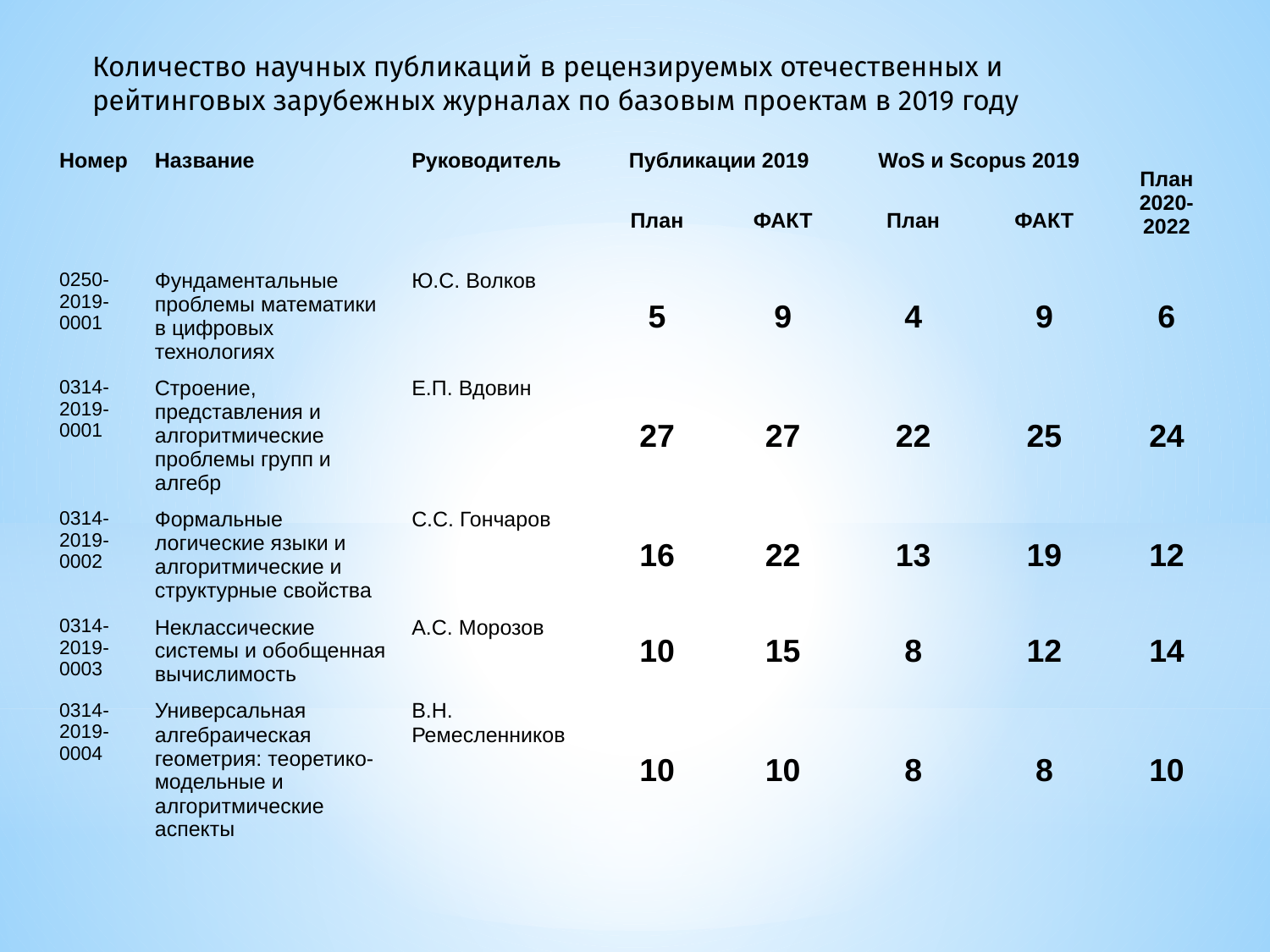

# Количество научных публикаций в рецензируемых отечественных и рейтинговых зарубежных журналах по базовым проектам в 2019 году
| Номер | Название | Руководитель | Публикации 2019 |  | WoS и Scopus 2019 |  | План 2020- 2022 |
| --- | --- | --- | --- | --- | --- | --- | --- |
|  |  |  | План | ФАКТ | План | ФАКТ |  |
| 0250- 2019- 0001 | Фундаментальные проблемы математики в цифровых технологиях | Ю.С. Волков | 5 | 9 | 4 | 9 | 6 |
| 0314-2019-0001 | Строение, представления и алгоритмические проблемы групп и алгебр | Е.П. Вдовин | 27 | 27 | 22 | 25 | 24 |
| 0314- 2019-0002 | Формальные логические языки и алгоритмические и структурные свойства | С.С. Гончаров | 16 | 22 | 13 | 19 | 12 |
| 0314-2019- 0003 | Неклассические системы и обобщенная вычислимость | А.С. Морозов | 10 | 15 | 8 | 12 | 14 |
| 0314- 2019- 0004 | Универсальная алгебраическая геометрия: теоретико-модельные и алгоритмические аспекты | В.Н. Ремесленников | 10 | 10 | 8 | 8 | 10 |